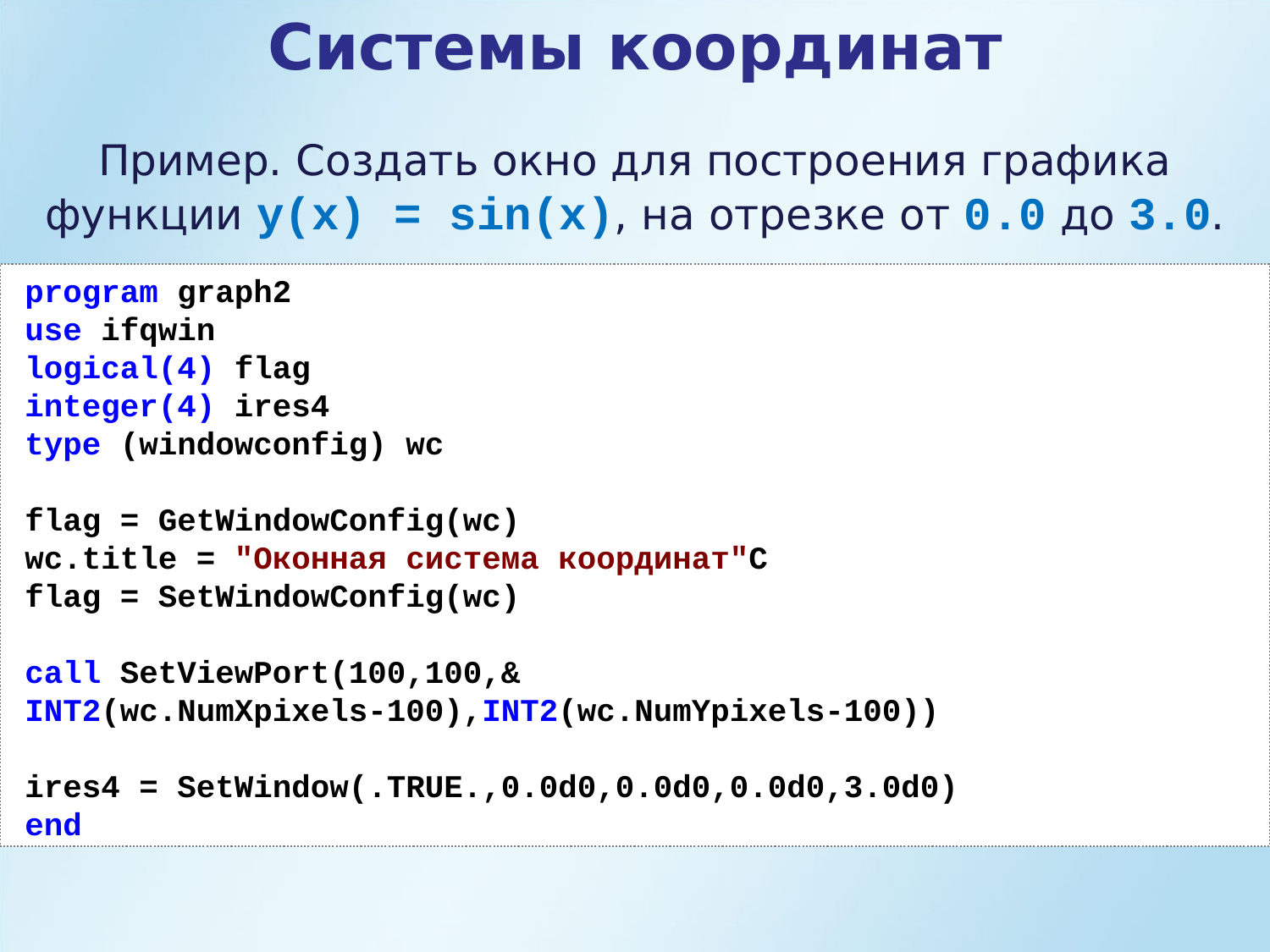

Системы координат
Пример. Создать окно для построения графика функции y(x) = sin(x), на отрезке от 0.0 до 3.0.
program graph2
use ifqwin
logical(4) flag
integer(4) ires4
type (windowconfig) wc

flag = GetWindowConfig(wc)
wc.title = "Оконная система координат"C
flag = SetWindowConfig(wc)

call SetViewPort(100,100,&
INT2(wc.NumXpixels-100),INT2(wc.NumYpixels-100))

ires4 = SetWindow(.TRUE.,0.0d0,0.0d0,0.0d0,3.0d0)
end